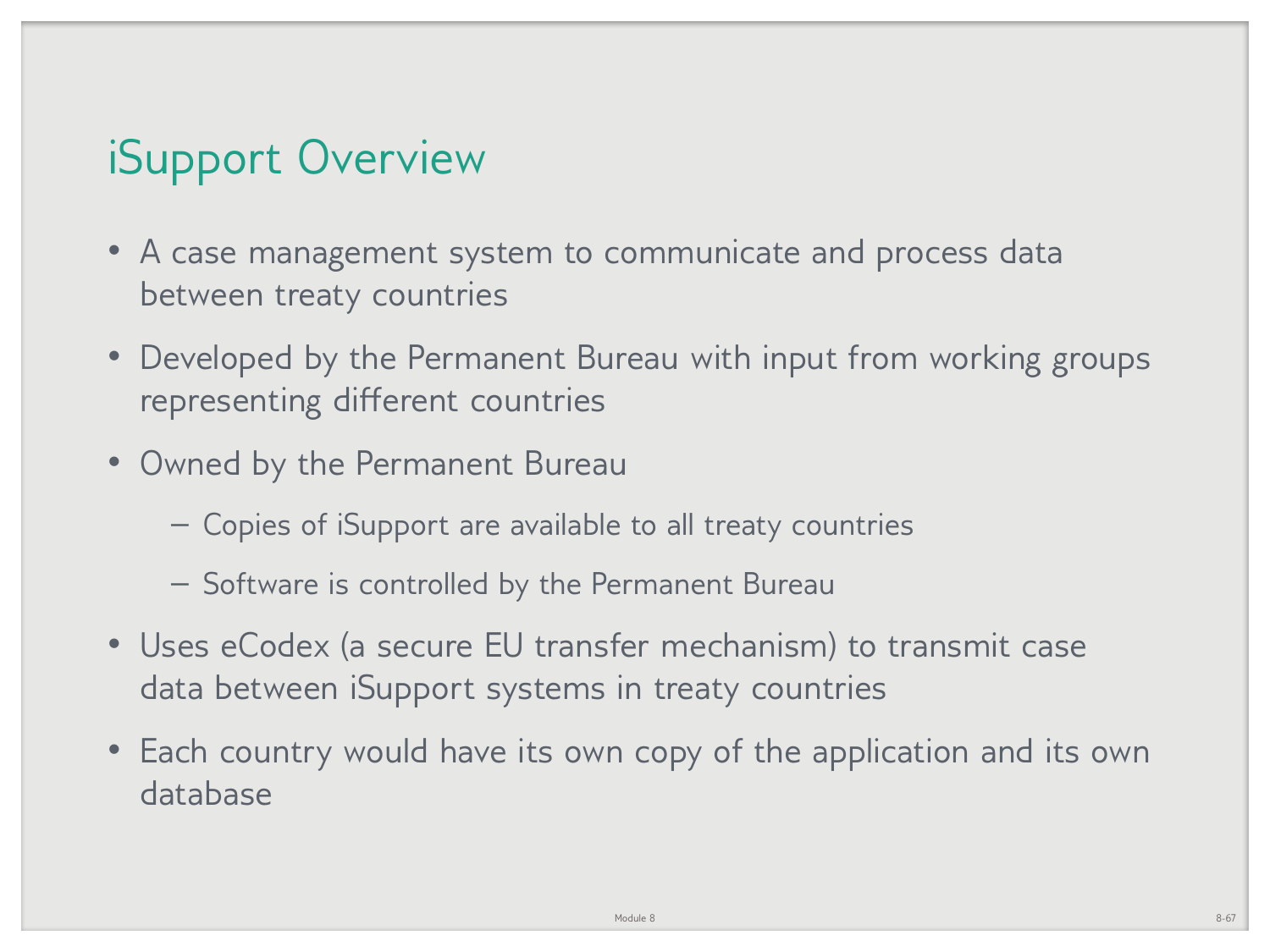

# iSupport Overview
A case management system to communicate and process data between treaty countries
Developed by the Permanent Bureau with input from working groups representing different countries
Owned by the Permanent Bureau
Copies of iSupport are available to all treaty countries
Software is controlled by the Permanent Bureau
Uses eCodex (a secure EU transfer mechanism) to transmit case data between iSupport systems in treaty countries
Each country would have its own copy of the application and its own database

Module 8
8-67